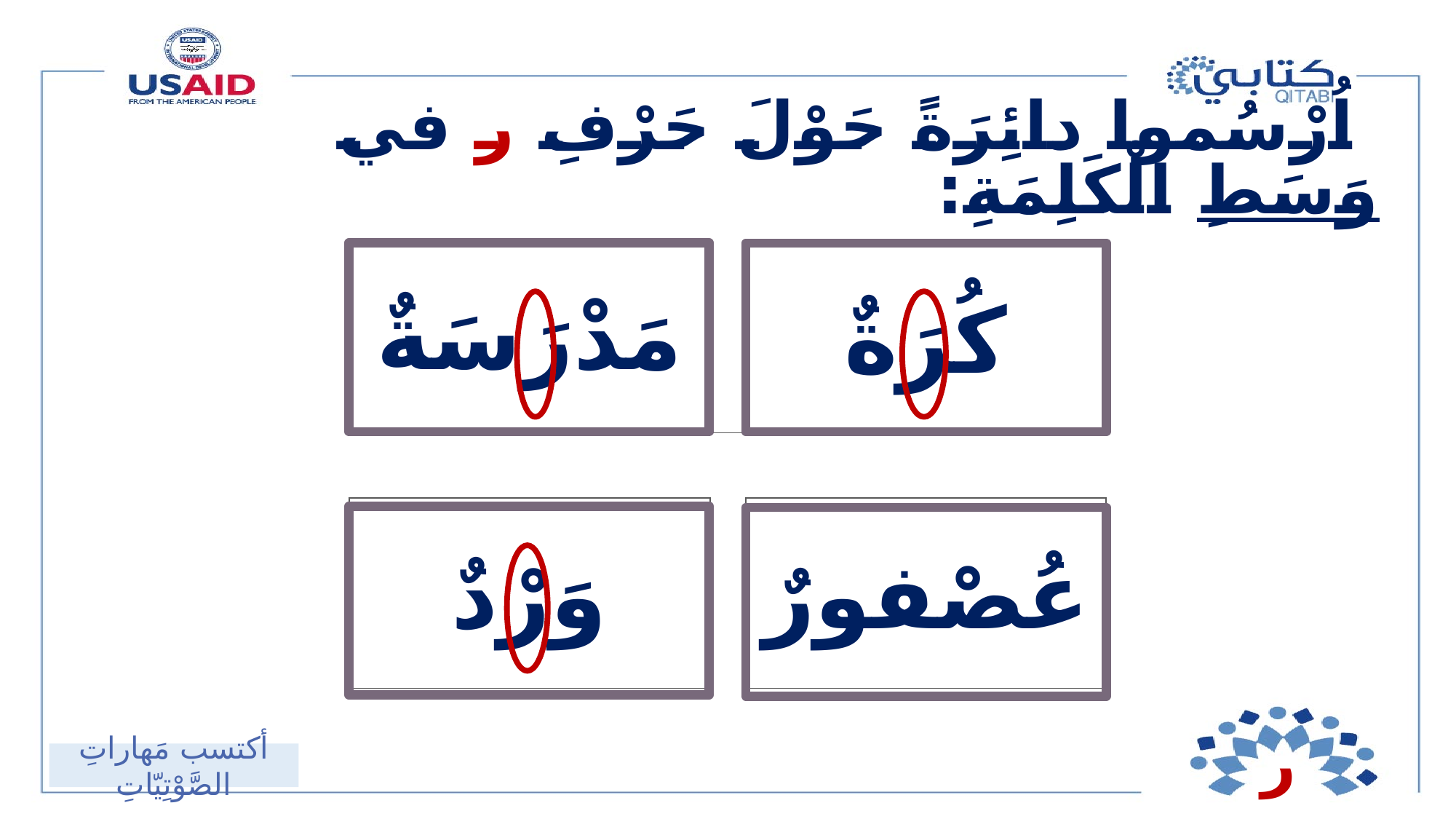

# اُرْسُموا دائِرَةً حَوْلَ حَرْفِ ر في وَسَطِ الْكَلِمَةِ:

| مَدْرَسَةٌ |  | كُرَةٌ |
| --- | --- | --- |
|  |  |  |
| وَرْدٌ |  | عُصْفورٌ |

ر
أكتسب مَهاراتِ الصَّوْتِيّاتِ